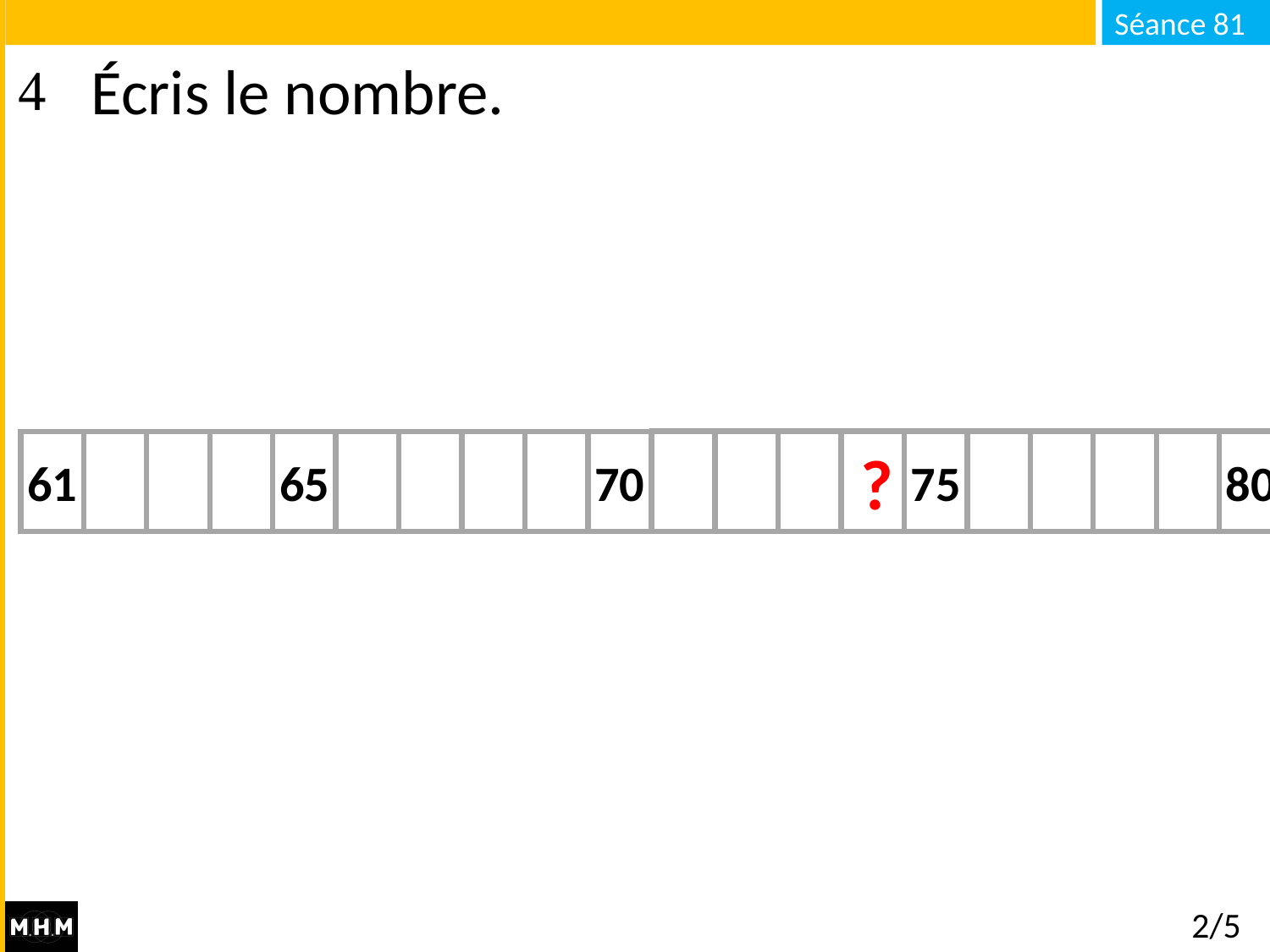

# Écris le nombre.

75

80

61

65

70

?
2/5